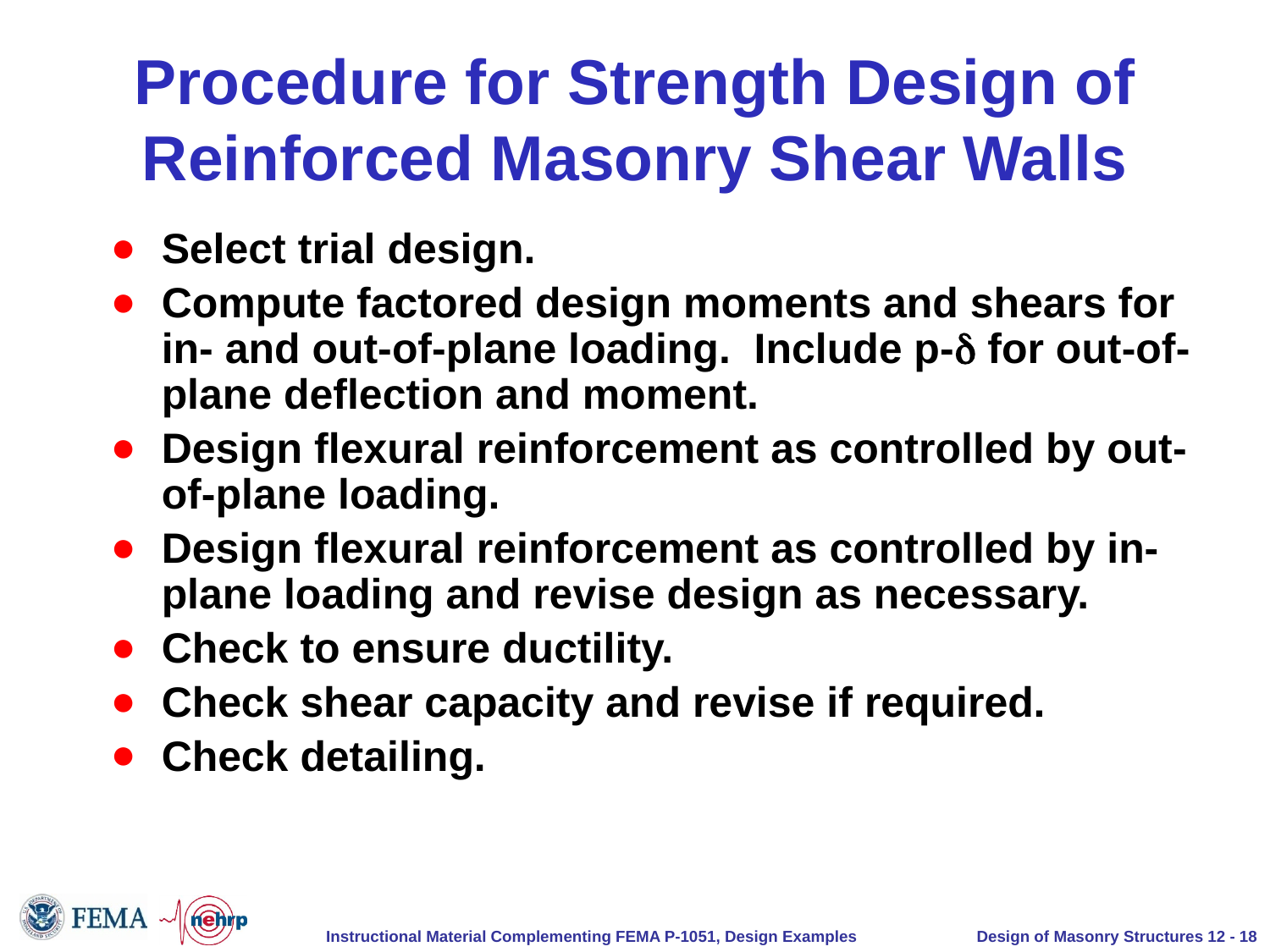

# Procedure for Strength Design of Reinforced Masonry Shear Walls
Select trial design.
Compute factored design moments and shears for in- and out-of-plane loading.  Include p-δ for out-of-plane deflection and moment.
Design flexural reinforcement as controlled by out-of-plane loading.
Design flexural reinforcement as controlled by in-plane loading and revise design as necessary.
Check to ensure ductility.
Check shear capacity and revise if required.
Check detailing.
Design of Masonry Structures 12 - 18
Instructional Material Complementing FEMA P-1051, Design Examples